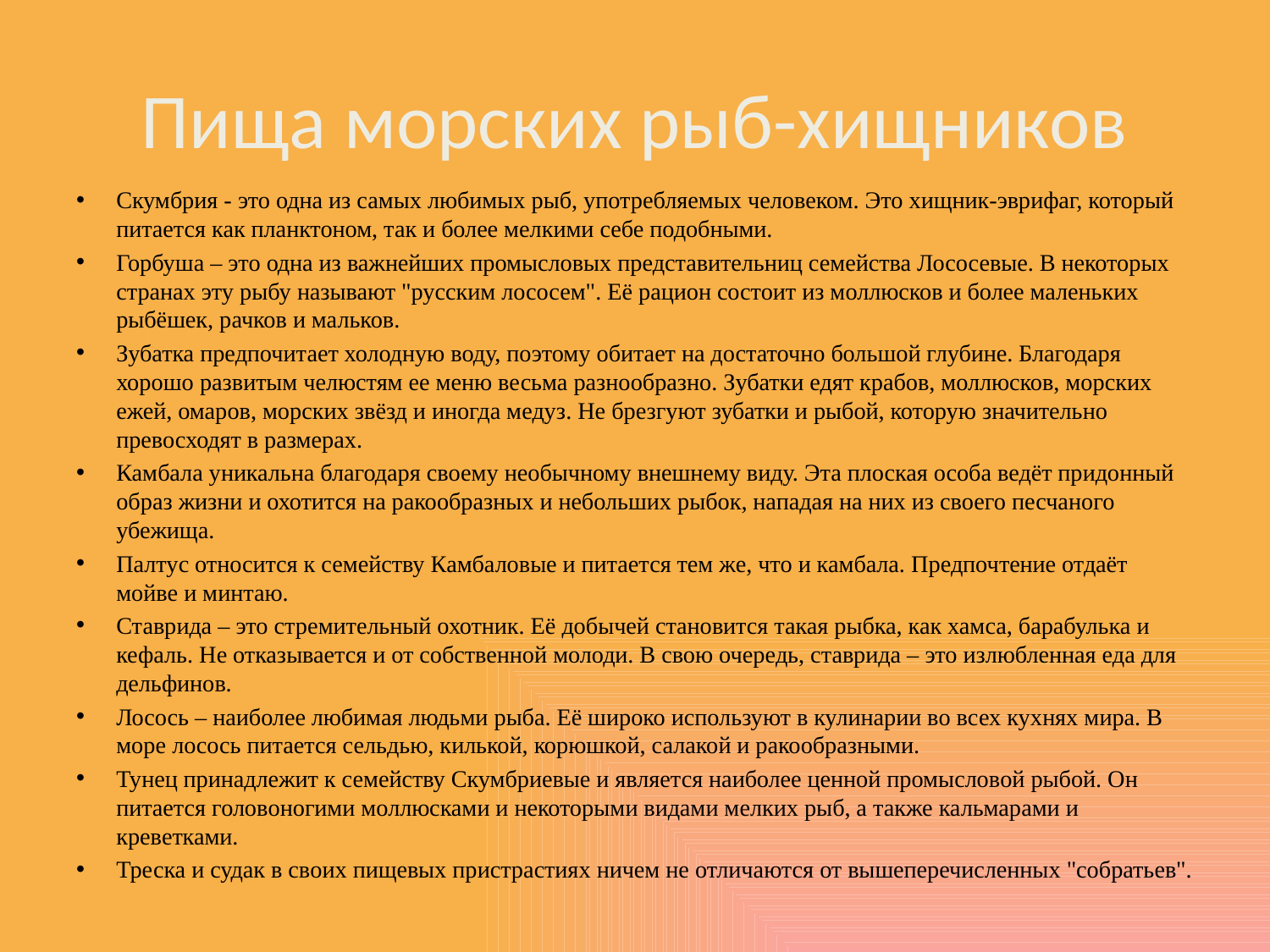

# Пища морских рыб-хищников
Скумбрия - это одна из самых любимых рыб, употребляемых человеком. Это хищник-эврифаг, который питается как планктоном, так и более мелкими себе подобными.
Горбуша – это одна из важнейших промысловых представительниц семейства Лососевые. В некоторых странах эту рыбу называют "русским лососем". Её рацион состоит из моллюсков и более маленьких рыбёшек, рачков и мальков.
Зубатка предпочитает холодную воду, поэтому обитает на достаточно большой глубине. Благодаря хорошо развитым челюстям ее меню весьма разнообразно. Зубатки едят крабов, моллюсков, морских ежей, омаров, морских звёзд и иногда медуз. Не брезгуют зубатки и рыбой, которую значительно превосходят в размерах.
Камбала уникальна благодаря своему необычному внешнему виду. Эта плоская особа ведёт придонный образ жизни и охотится на ракообразных и небольших рыбок, нападая на них из своего песчаного убежища.
Палтус относится к семейству Камбаловые и питается тем же, что и камбала. Предпочтение отдаёт мойве и минтаю.
Ставрида – это стремительный охотник. Её добычей становится такая рыбка, как хамса, барабулька и кефаль. Не отказывается и от собственной молоди. В свою очередь, ставрида – это излюбленная еда для дельфинов.
Лосось – наиболее любимая людьми рыба. Её широко используют в кулинарии во всех кухнях мира. В море лосось питается сельдью, килькой, корюшкой, салакой и ракообразными.
Тунец принадлежит к семейству Скумбриевые и является наиболее ценной промысловой рыбой. Он питается головоногими моллюсками и некоторыми видами мелких рыб, а также кальмарами и креветками.
Треска и судак в своих пищевых пристрастиях ничем не отличаются от вышеперечисленных "собратьев".